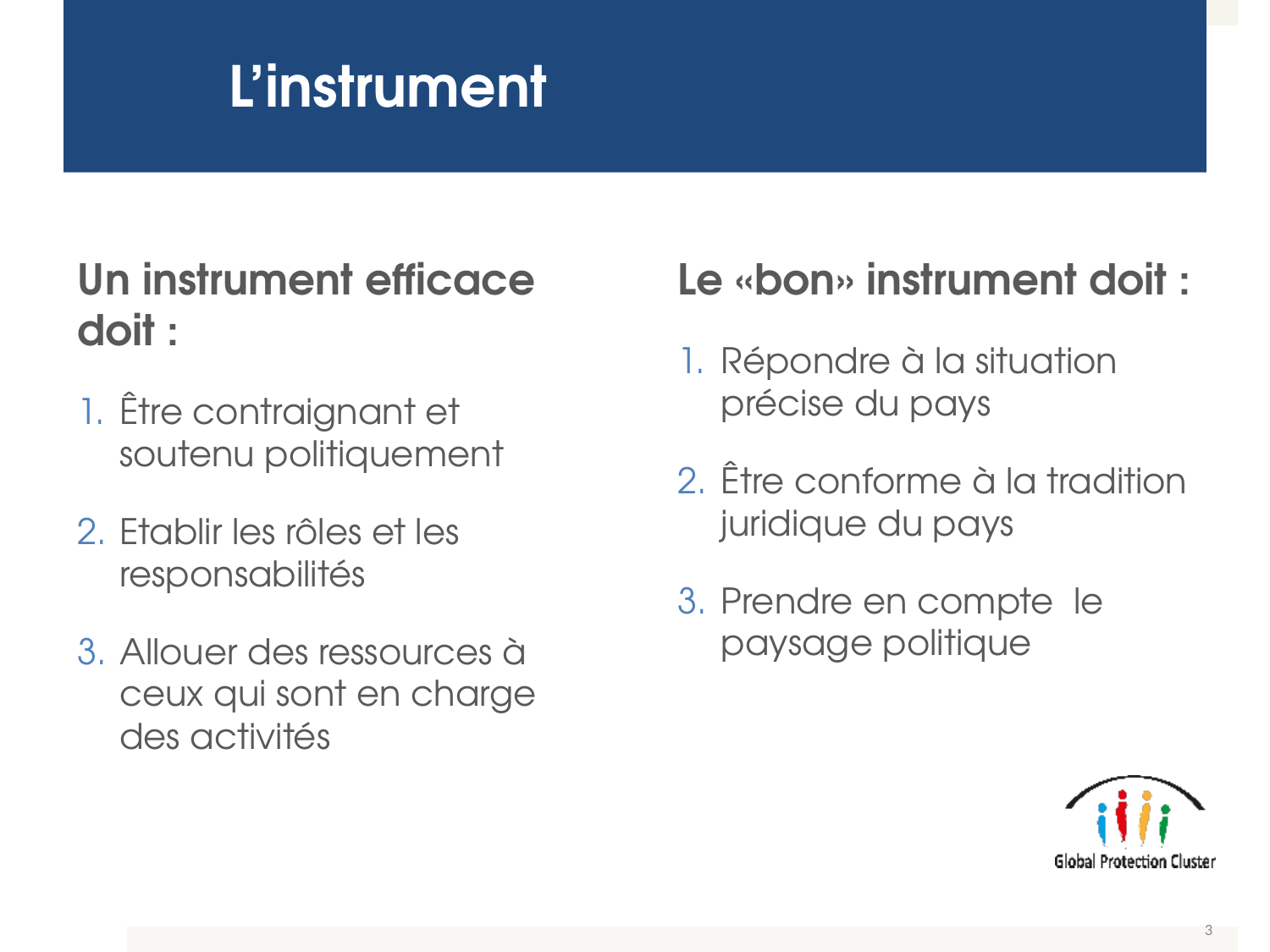

# L’instrument
Un instrument efficace doit :
Être contraignant et soutenu politiquement
Etablir les rôles et les responsabilités
Allouer des ressources à ceux qui sont en charge des activités
Le «bon» instrument doit :
Répondre à la situation précise du pays
Être conforme à la tradition juridique du pays
Prendre en compte  le paysage politique